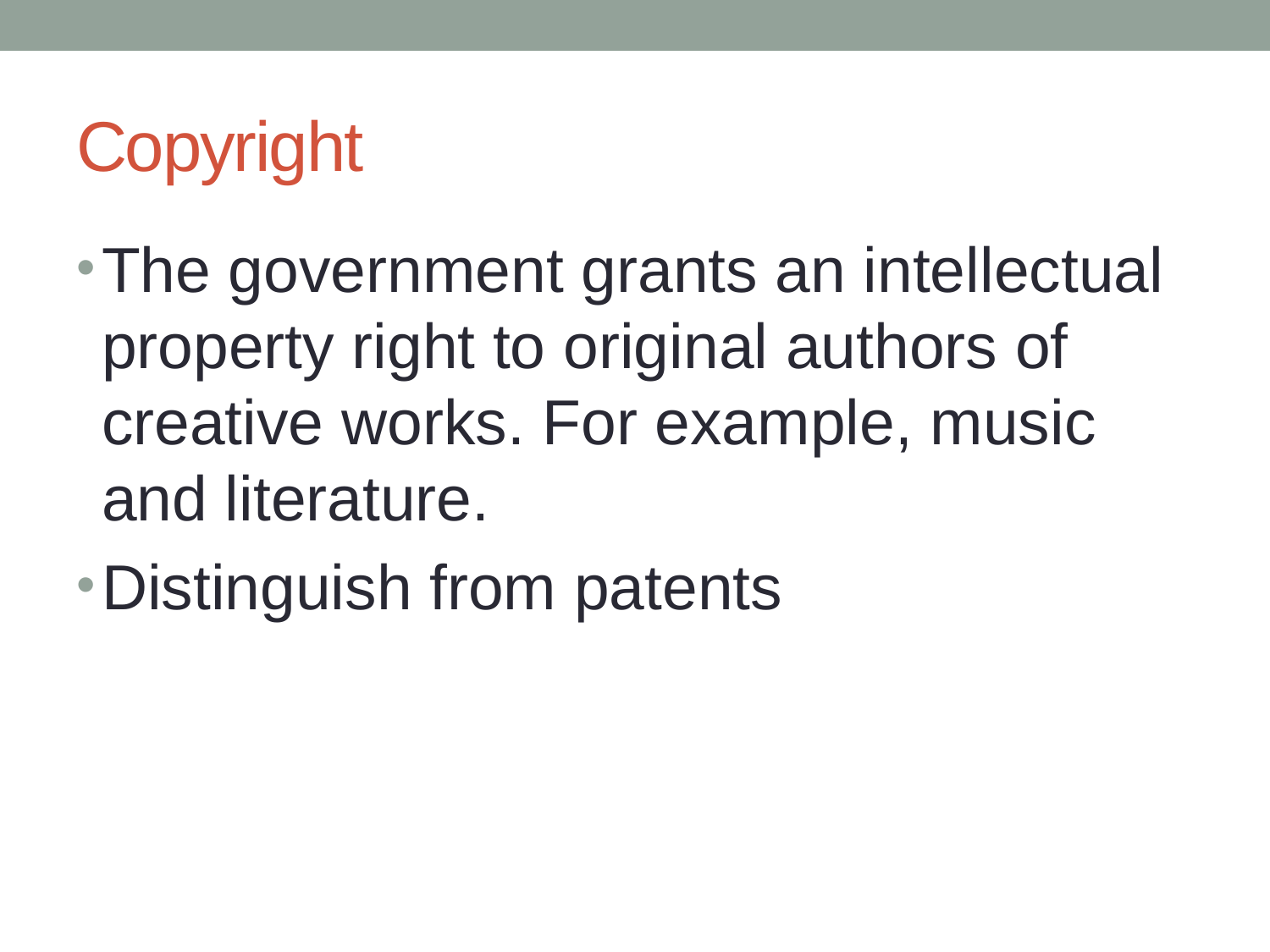

# Copyright
The government grants an intellectual property right to original authors of creative works. For example, music and literature.
Distinguish from patents